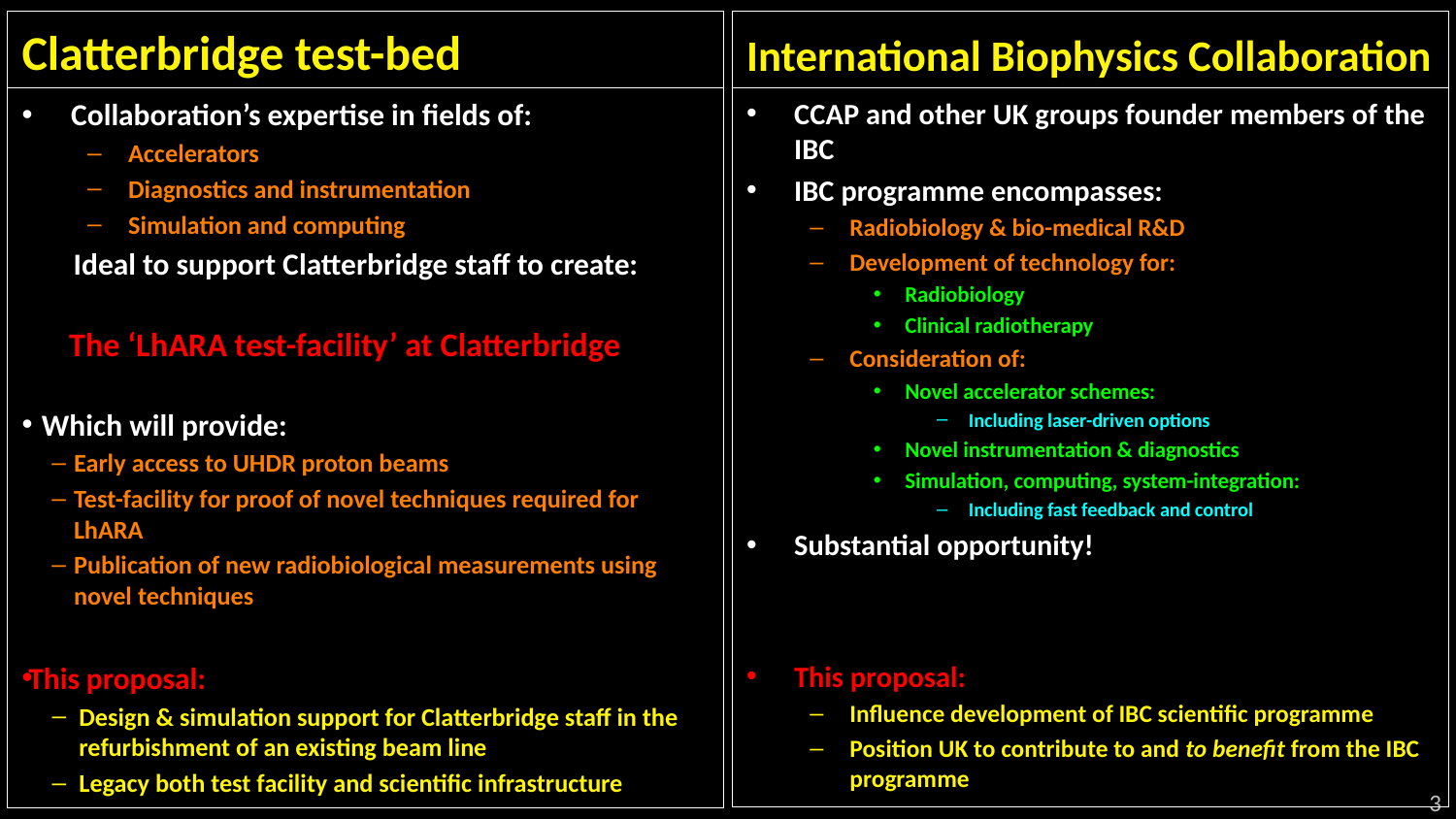

Clatterbridge test-bed
International Biophysics Collaboration
CCAP and other UK groups founder members of the IBC
IBC programme encompasses:
Radiobiology & bio-medical R&D
Development of technology for:
Radiobiology
Clinical radiotherapy
Consideration of:
Novel accelerator schemes:
Including laser-driven options
Novel instrumentation & diagnostics
Simulation, computing, system-integration:
Including fast feedback and control
Substantial opportunity!

This proposal:
Influence development of IBC scientific programme
Position UK to contribute to and to benefit from the IBC programme
Collaboration’s expertise in fields of:
Accelerators
Diagnostics and instrumentation
Simulation and computing
Ideal to support Clatterbridge staff to create:

The ‘LhARA test-facility’ at Clatterbridge

Which will provide:
Early access to UHDR proton beams
Test-facility for proof of novel techniques required for LhARA
Publication of new radiobiological measurements using novel techniques

This proposal:
Design & simulation support for Clatterbridge staff in the refurbishment of an existing beam line
Legacy both test facility and scientific infrastructure
3